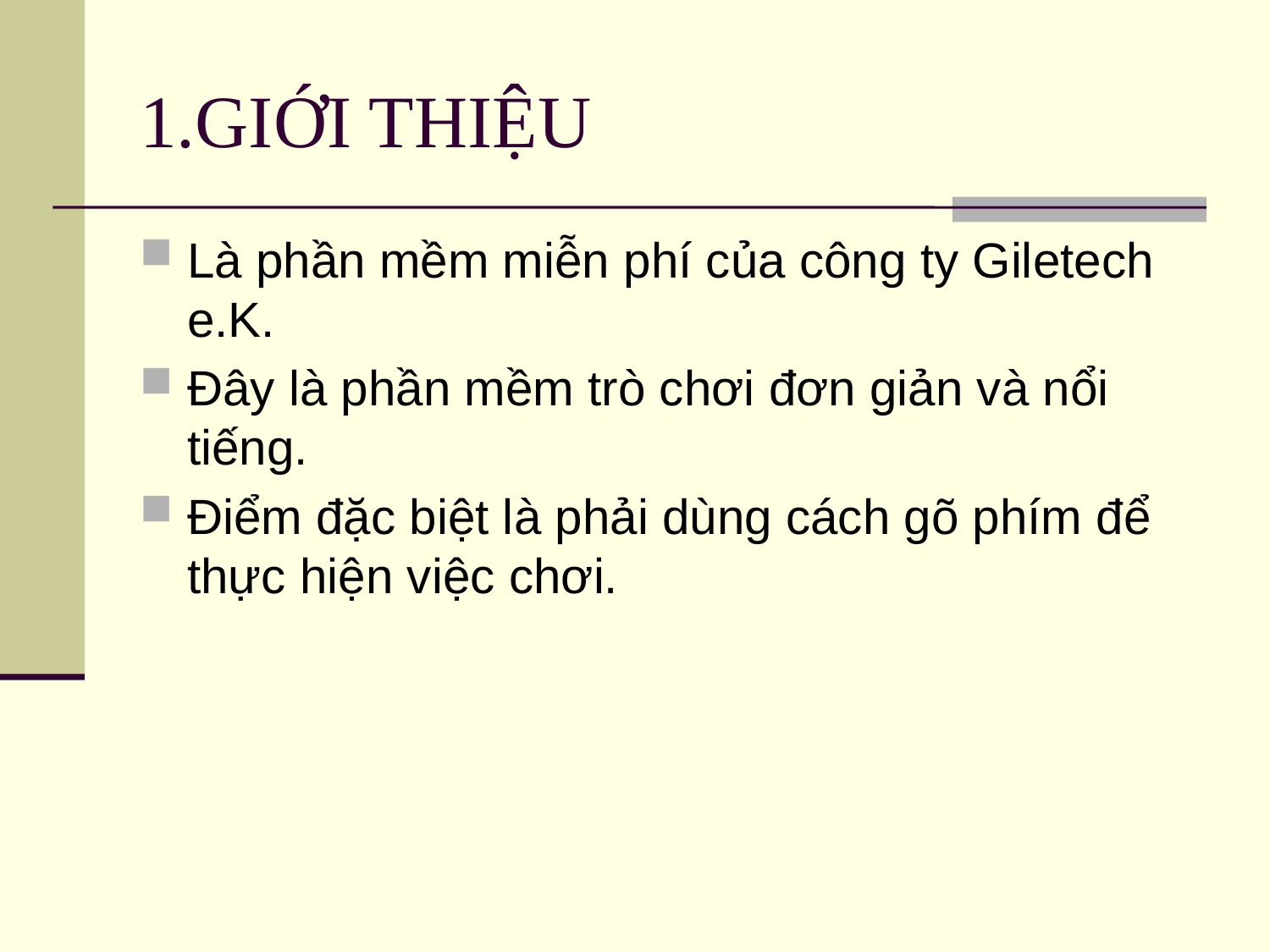

1.GIỚI THIỆU
Là phần mềm miễn phí của công ty Giletech e.K.
Đây là phần mềm trò chơi đơn giản và nổi tiếng.
Điểm đặc biệt là phải dùng cách gõ phím để thực hiện việc chơi.